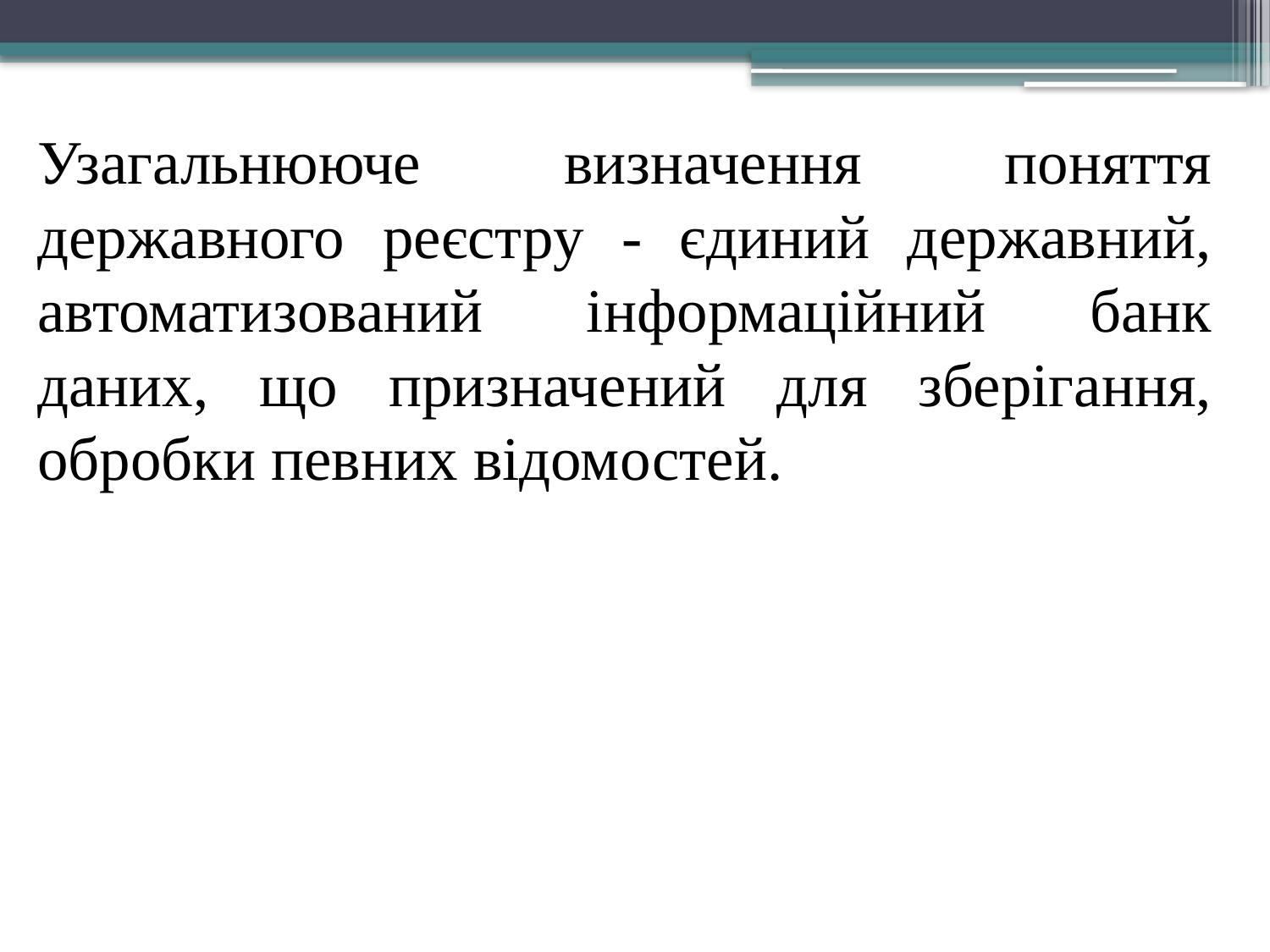

Узагальнююче визначення поняття державного реєстру - єдиний державний, автоматизований інформаційний банк даних, що призначений для зберігання, обробки певних відомостей.